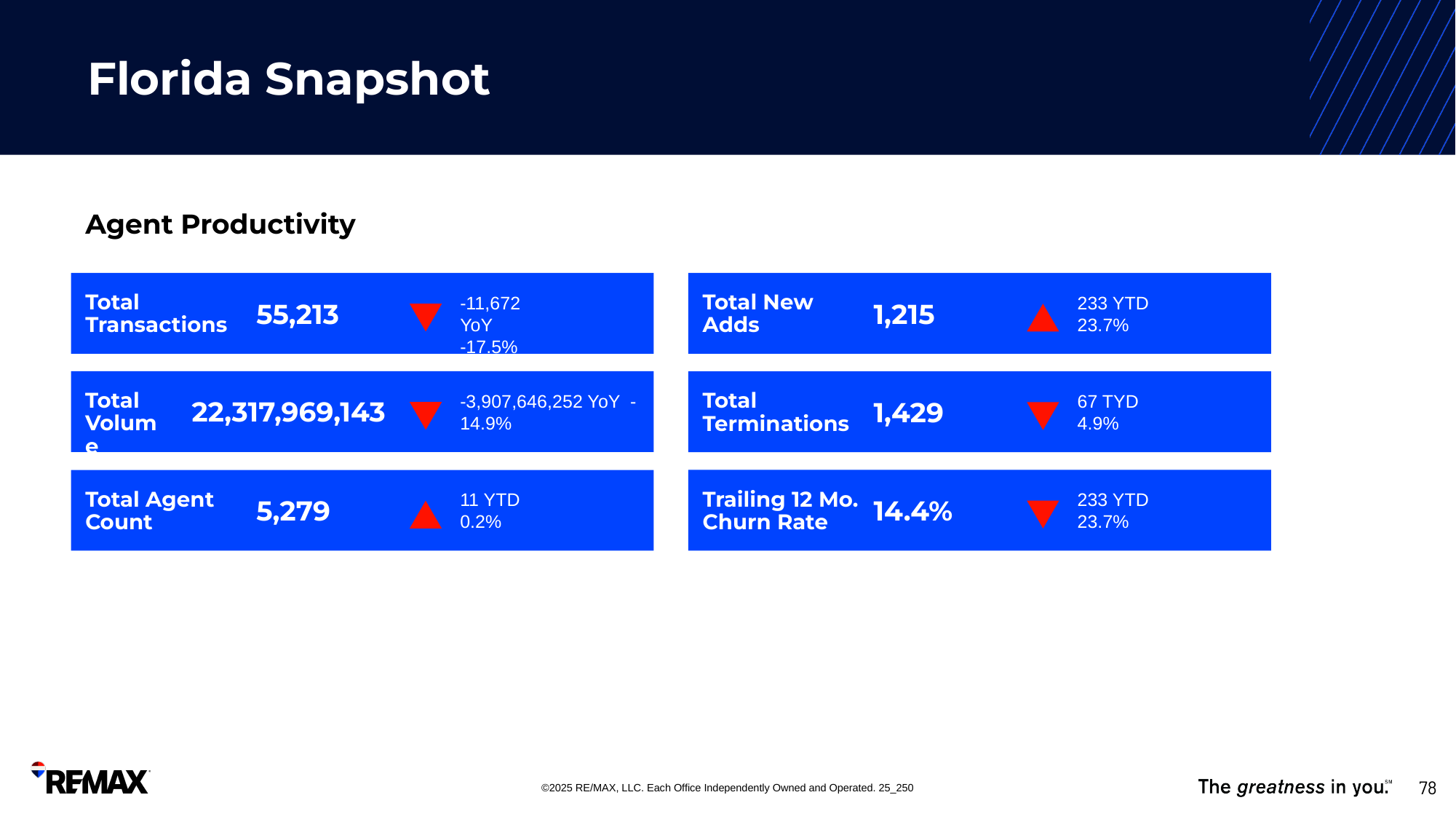

# Florida Snapshot
Agent Productivity

-11,672 YoY
-17.5%
233 YTD
23.7%
Total Transactions
Total New Adds
55,213
1,215

-3,907,646,252 YoY  -14.9%
67 TYD
4.9%
Total
Volume
Total Terminations
22,317,969,143
1,429

233 YTD
23.7%
11 YTD
0.2%
Trailing 12 Mo. Churn Rate
Total Agent Count
14.4%
5,279

Transactions per Agent 10.45  |  Volume per Agent 4,227,689
78
©2025 RE/MAX, LLC. Each Office Independently Owned and Operated. 25_250